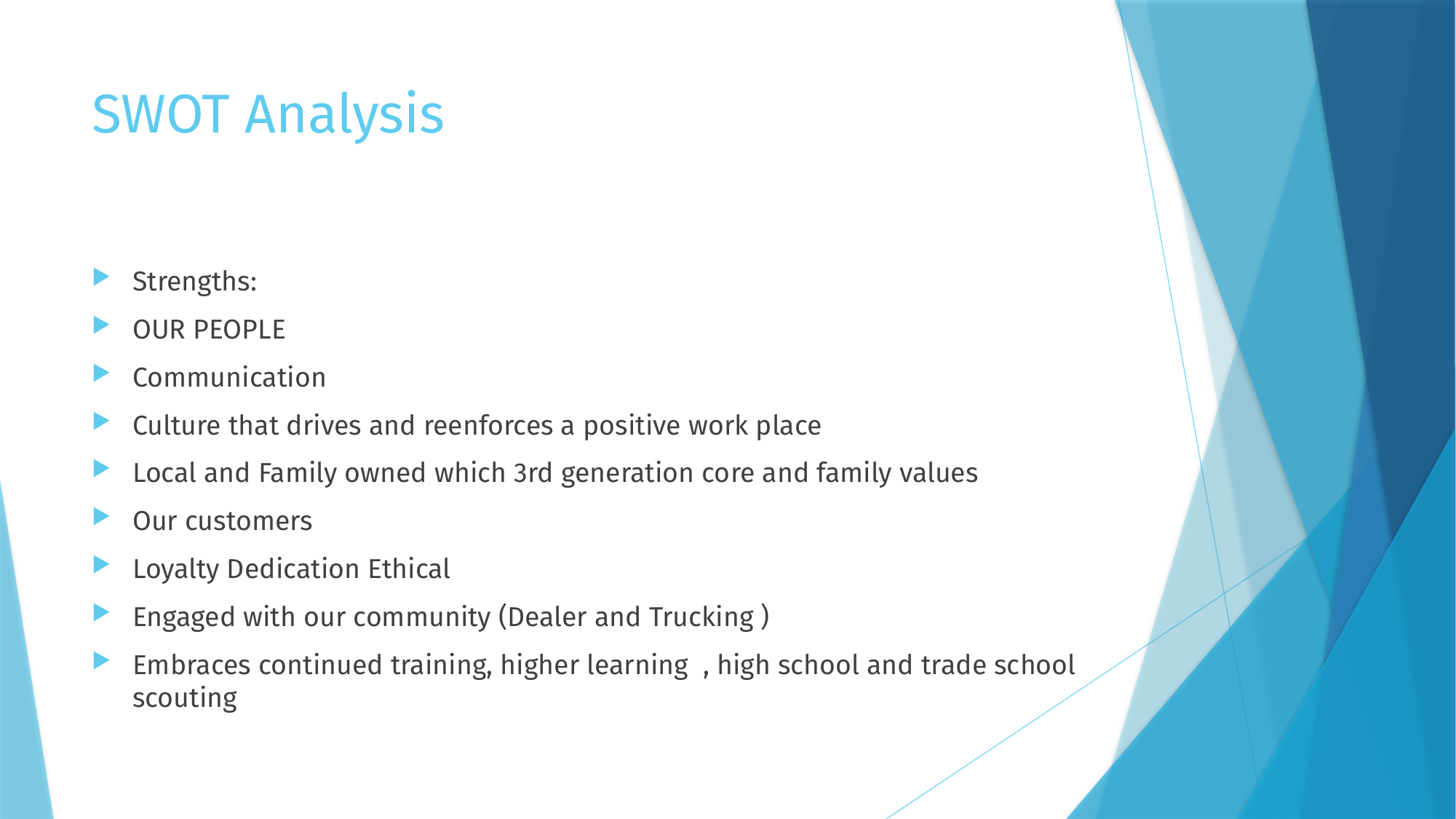

# SWOT Analysis
Strengths:
OUR PEOPLE
Communication
Culture that drives and reenforces a positive work place
Local and Family owned which 3rd generation core and family values
Our customers
Loyalty Dedication Ethical
Engaged with our community (Dealer and Trucking )
Embraces continued training, higher learning  , high school and trade school scouting